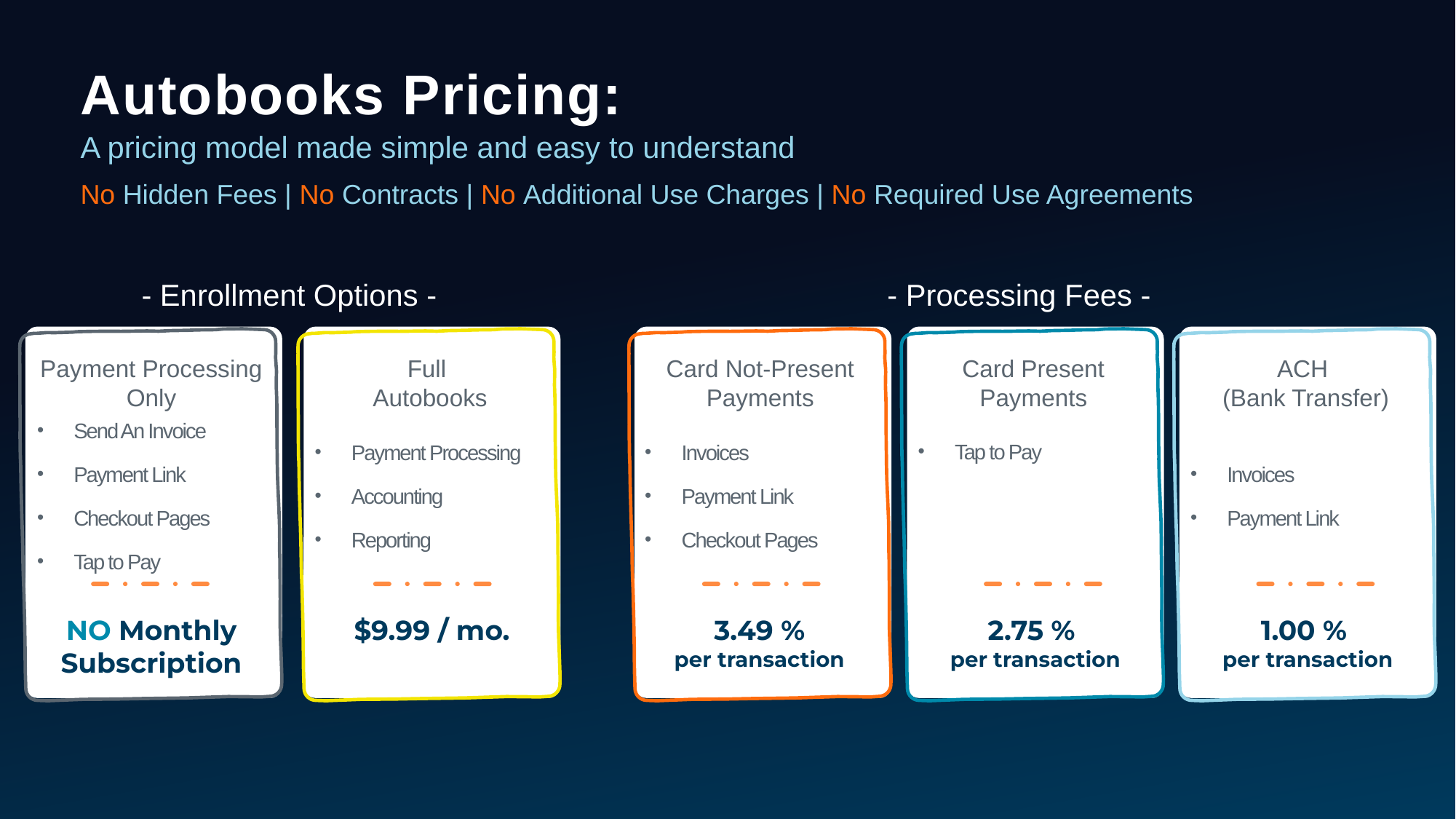

# Autobooks Pricing:
A pricing model made simple and easy to understand
No Hidden Fees | No Contracts | No Additional Use Charges | No Required Use Agreements
- Enrollment Options -
- Processing Fees -

ACH
(Bank Transfer)
Payment Processing Only
Full
Autobooks
Card Not-Present Payments
Card Present Payments
Invoices
Payment Link
Send An Invoice
Payment Link
Checkout Pages
Tap to Pay
Payment Processing
Accounting
Reporting
Invoices
Payment Link
Checkout Pages
Tap to Pay
1.00 %
per transaction
NO Monthly Subscription
$9.99 / mo.
3.49 %
per transaction
2.75 %
per transaction